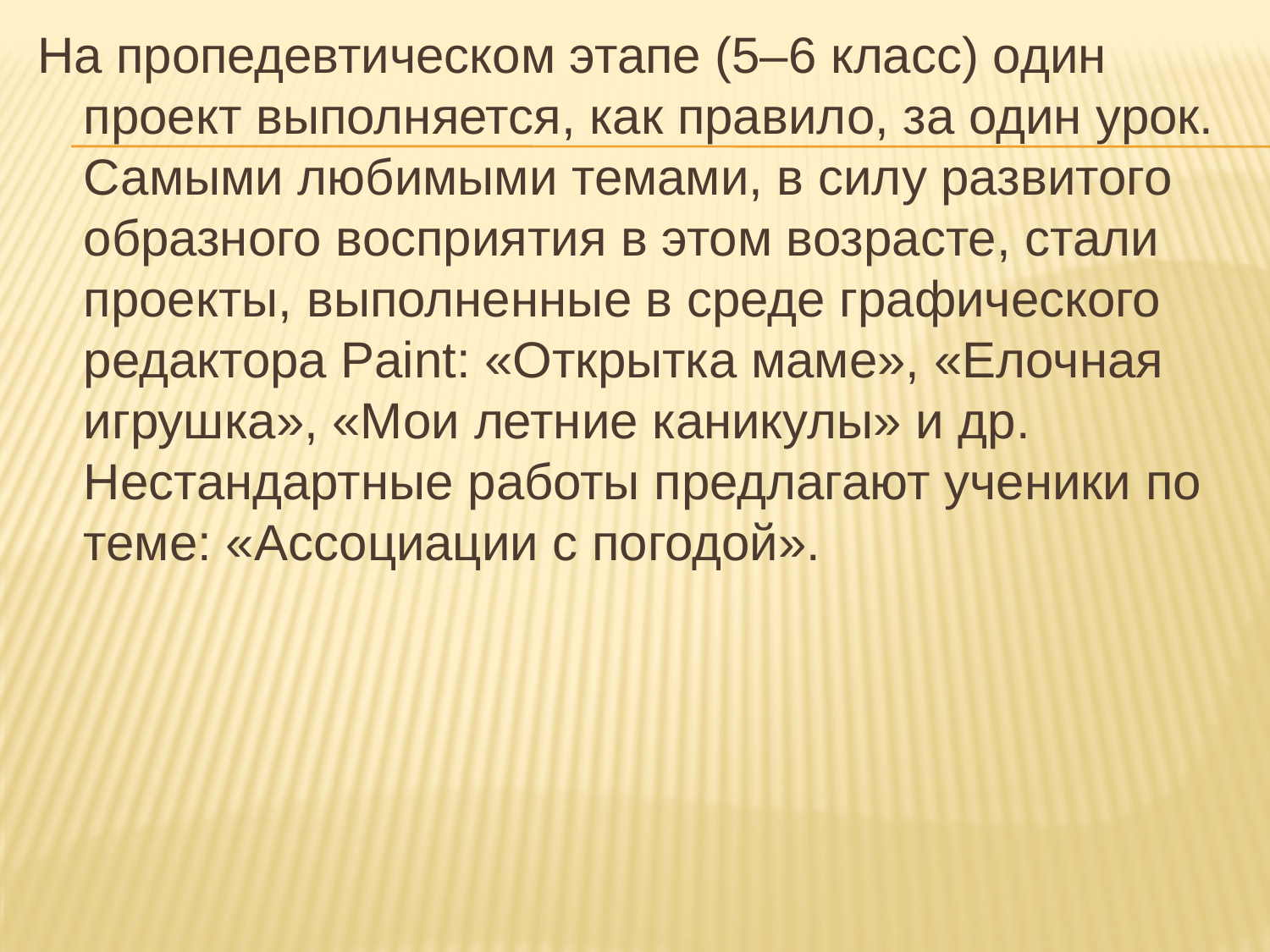

На пропедевтическом этапе (5–6 класс) один проект выполняется, как правило, за один урок. Самыми любимыми темами, в силу развитого образного восприятия в этом возрасте, стали проекты, выполненные в среде графического редактора Paint: «Открытка маме», «Елочная игрушка», «Мои летние каникулы» и др. Нестандартные работы предлагают ученики по теме: «Ассоциации с погодой».